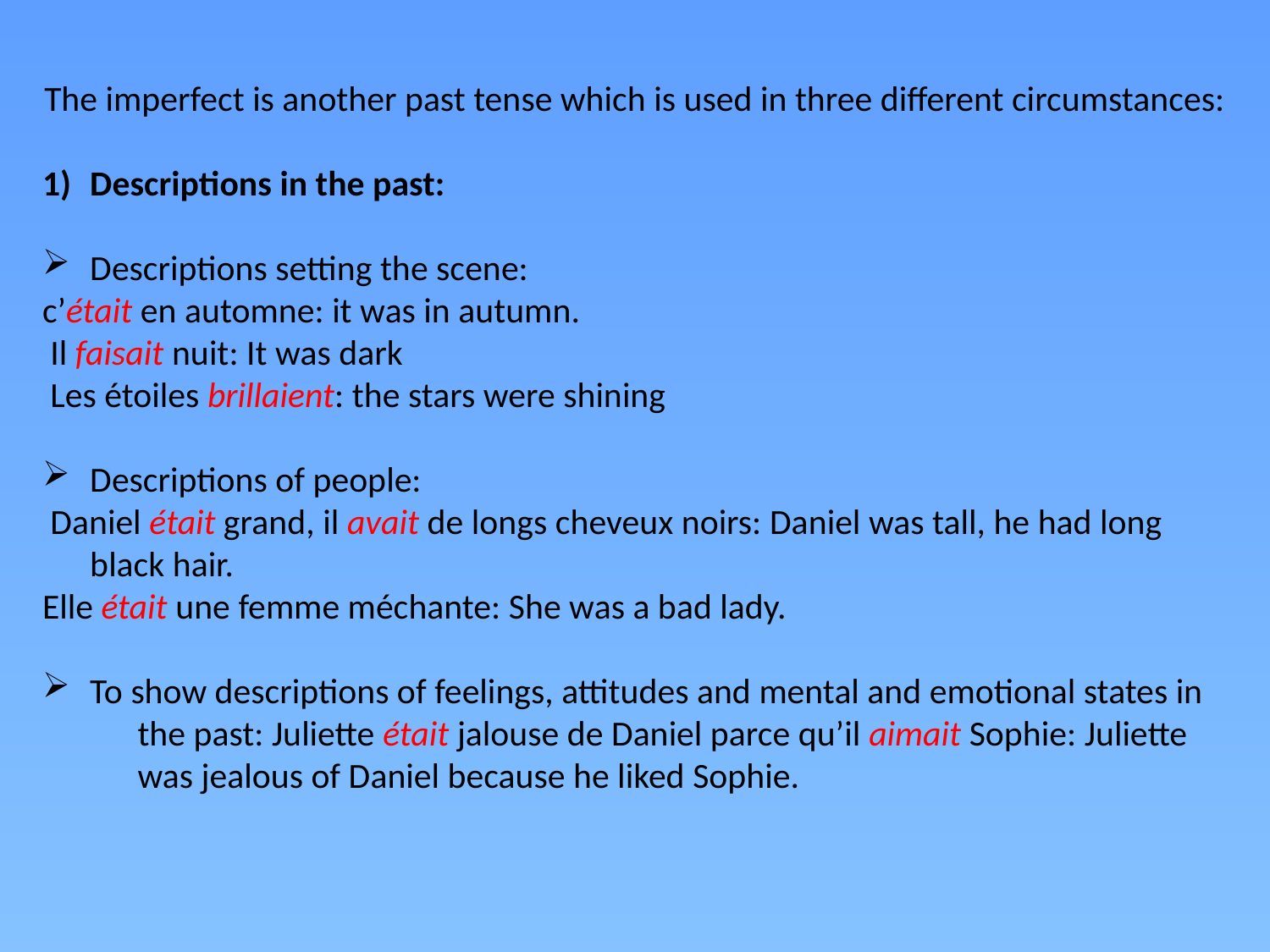

The imperfect is another past tense which is used in three different circumstances:

Descriptions in the past:

Descriptions setting the scene:
c’était en automne: it was in autumn.
 Il faisait nuit: It was dark
 Les étoiles brillaient: the stars were shining

Descriptions of people:
 Daniel était grand, il avait de longs cheveux noirs: Daniel was tall, he had long black hair.
Elle était une femme méchante: She was a bad lady.

To show descriptions of feelings, attitudes and mental and emotional states in the past: Juliette était jalouse de Daniel parce qu’il aimait Sophie: Juliette was jealous of Daniel because he liked Sophie.